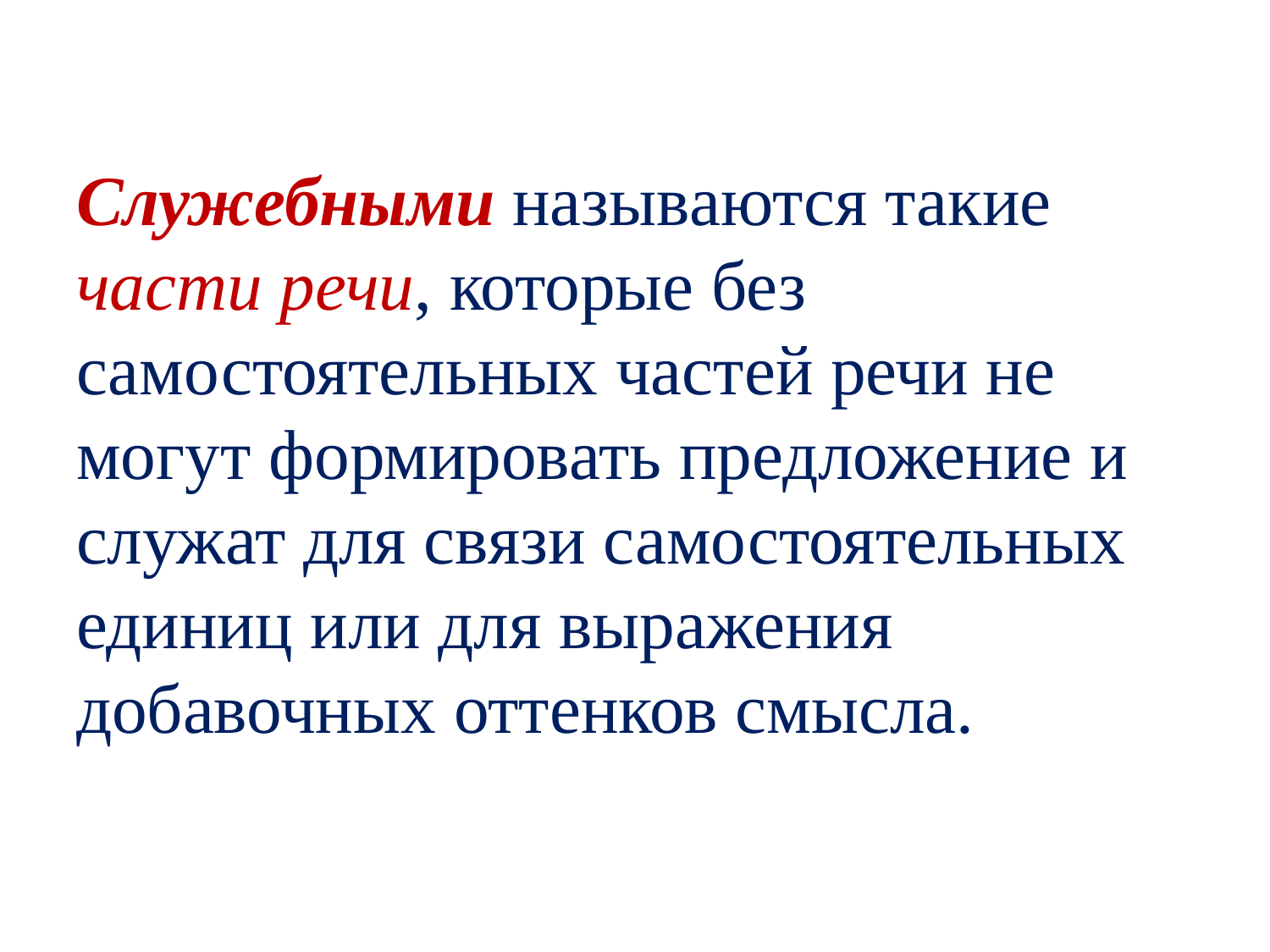

# Служебными называются такие части речи, которые без самостоятельных частей речи не могут формировать предложение и служат для связи самостоятельных единиц или для выражения добавочных оттенков смысла.